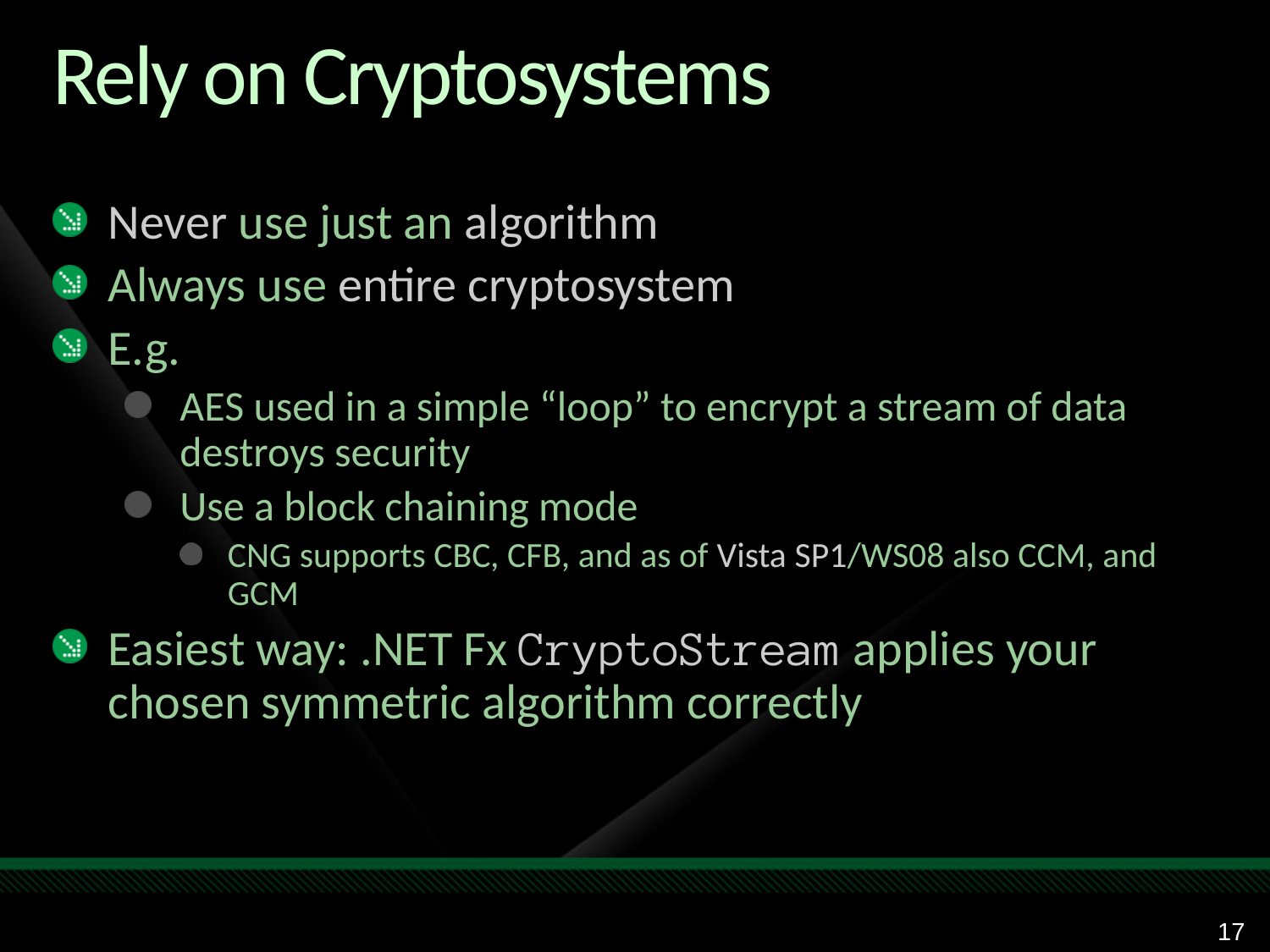

# Rely on Cryptosystems
Never use just an algorithm
Always use entire cryptosystem
E.g.
AES used in a simple “loop” to encrypt a stream of data destroys security
Use a block chaining mode
CNG supports CBC, CFB, and as of Vista SP1/WS08 also CCM, and GCM
Easiest way: .NET Fx CryptoStream applies your chosen symmetric algorithm correctly